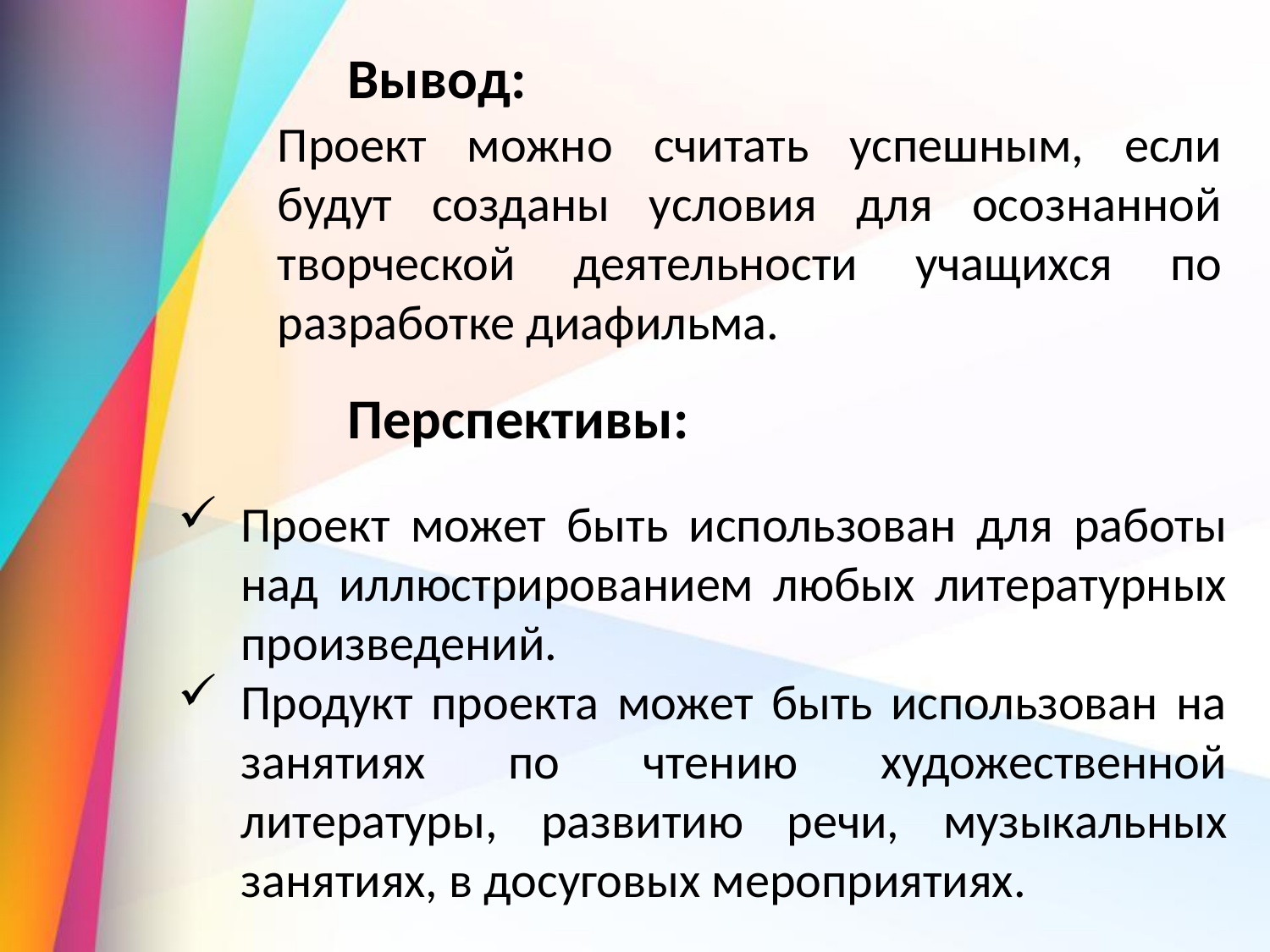

Вывод:
Проект можно считать успешным, если будут созданы условия для осознанной творческой деятельности учащихся по разработке диафильма.
Перспективы:
Проект может быть использован для работы над иллюстрированием любых литературных произведений.
Продукт проекта может быть использован на занятиях по чтению художественной литературы, развитию речи, музыкальных занятиях, в досуговых мероприятиях.